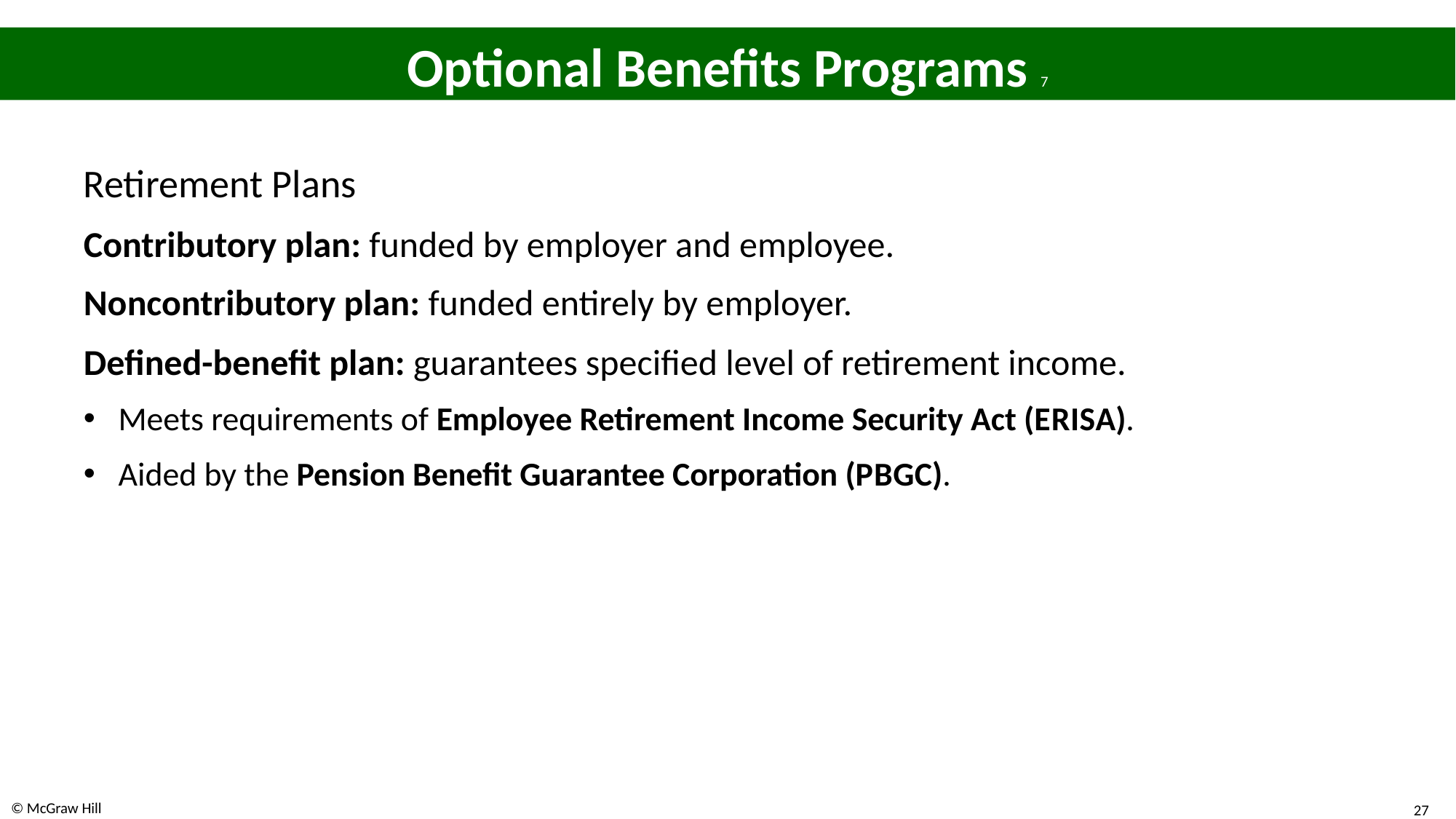

# Optional Benefits Programs 7
Retirement Plans
Contributory plan: funded by employer and employee.
Noncontributory plan: funded entirely by employer.
Defined-benefit plan: guarantees specified level of retirement income.
Meets requirements of Employee Retirement Income Security Act (E R I S A).
Aided by the Pension Benefit Guarantee Corporation (P B G C).